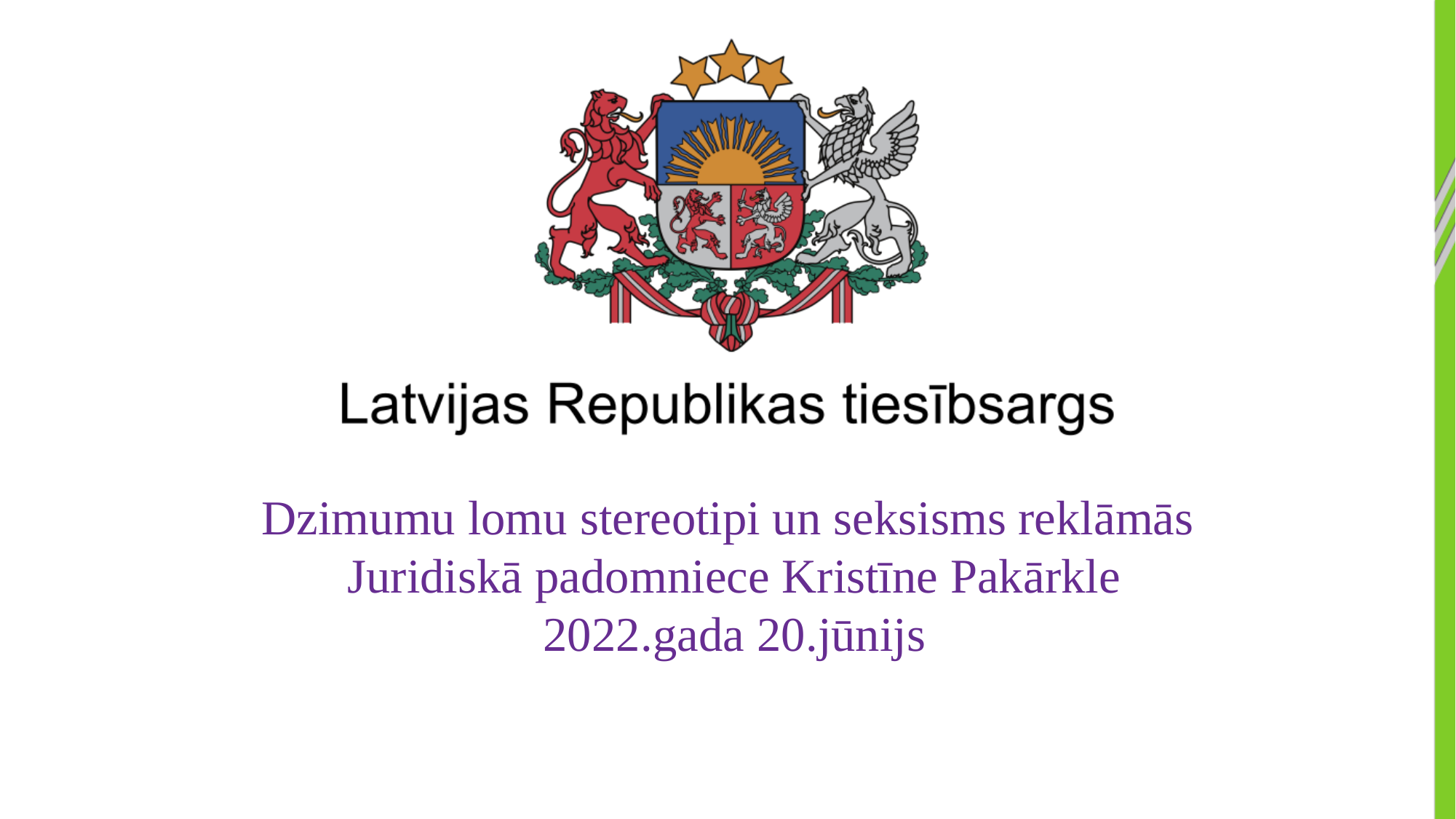

Dzimumu lomu stereotipi un seksisms reklāmās
Juridiskā padomniece Kristīne Pakārkle
2022.gada 20.jūnijs